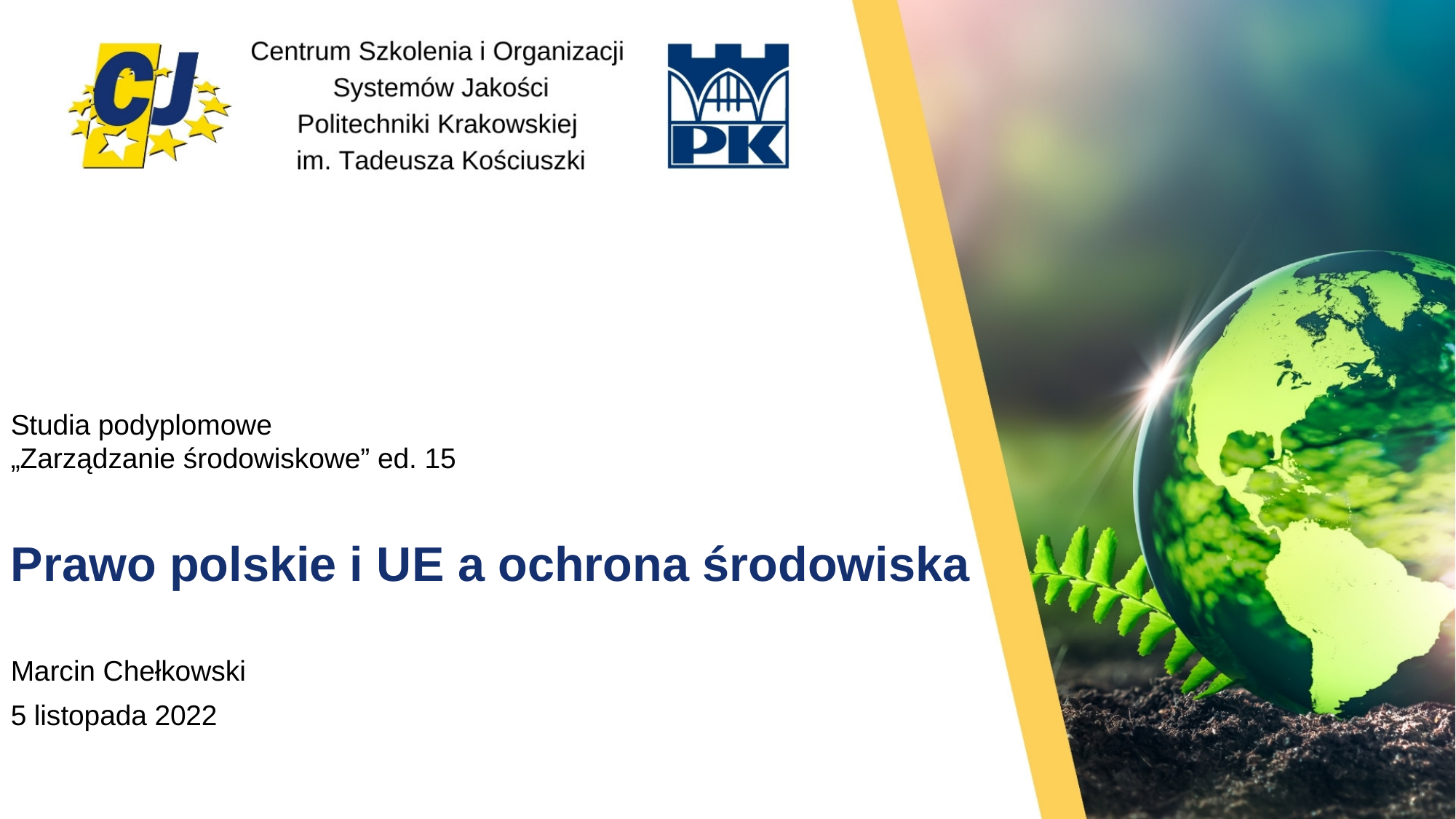

Studia podyplomowe
„Zarządzanie środowiskowe” ed. 15
Prawo polskie i UE a ochrona środowiska
Marcin Chełkowski
5 listopada 2022